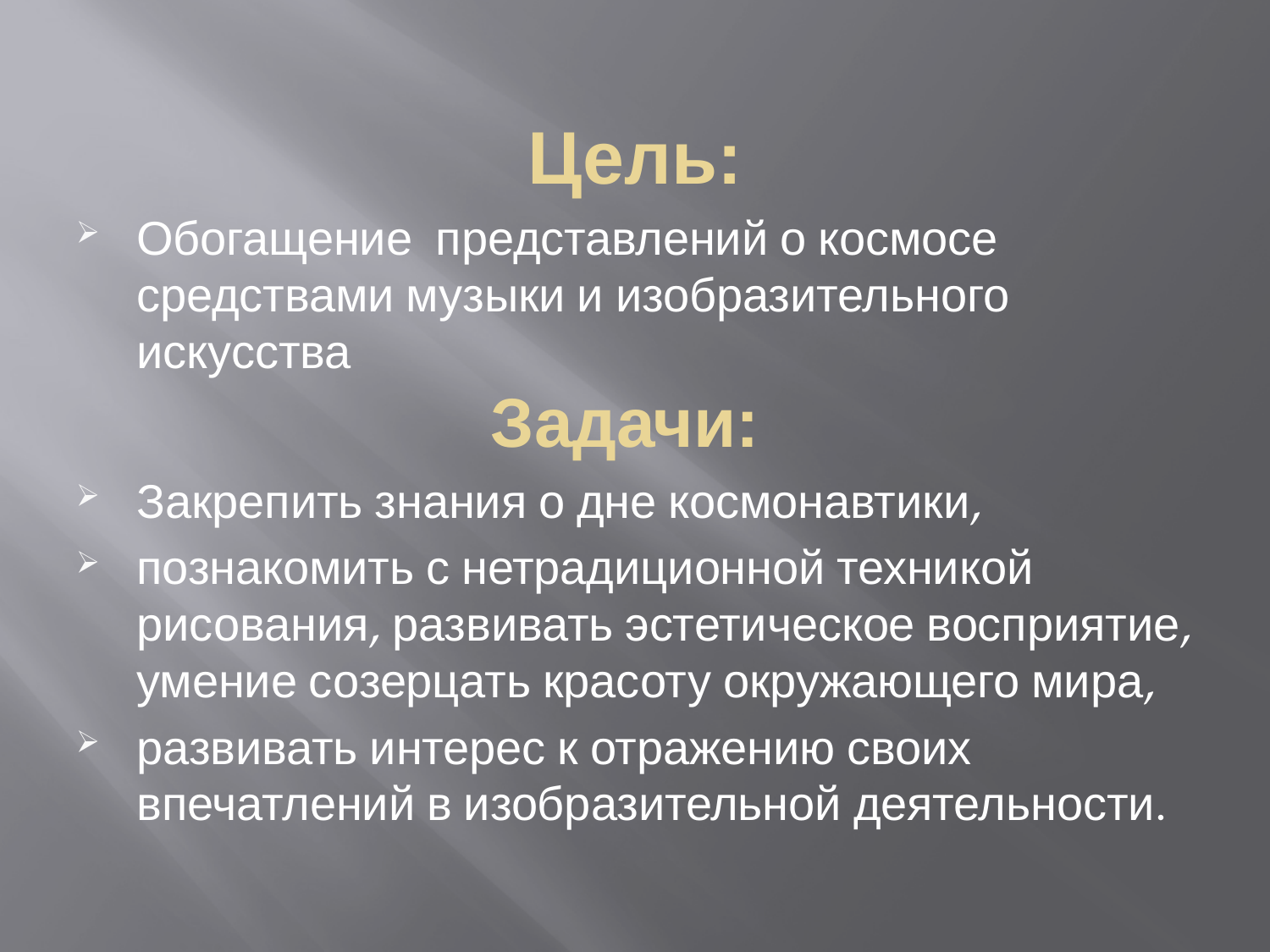

Цель:
Обогащение  представлений о космосе средствами музыки и изобразительного искусства
Задачи:
Закрепить знания о дне космонавтики,
познакомить с нетрадиционной техникой рисования, развивать эстетическое восприятие, умение созерцать красоту окружающего мира,
развивать интерес к отражению своих впечатлений в изобразительной деятельности.